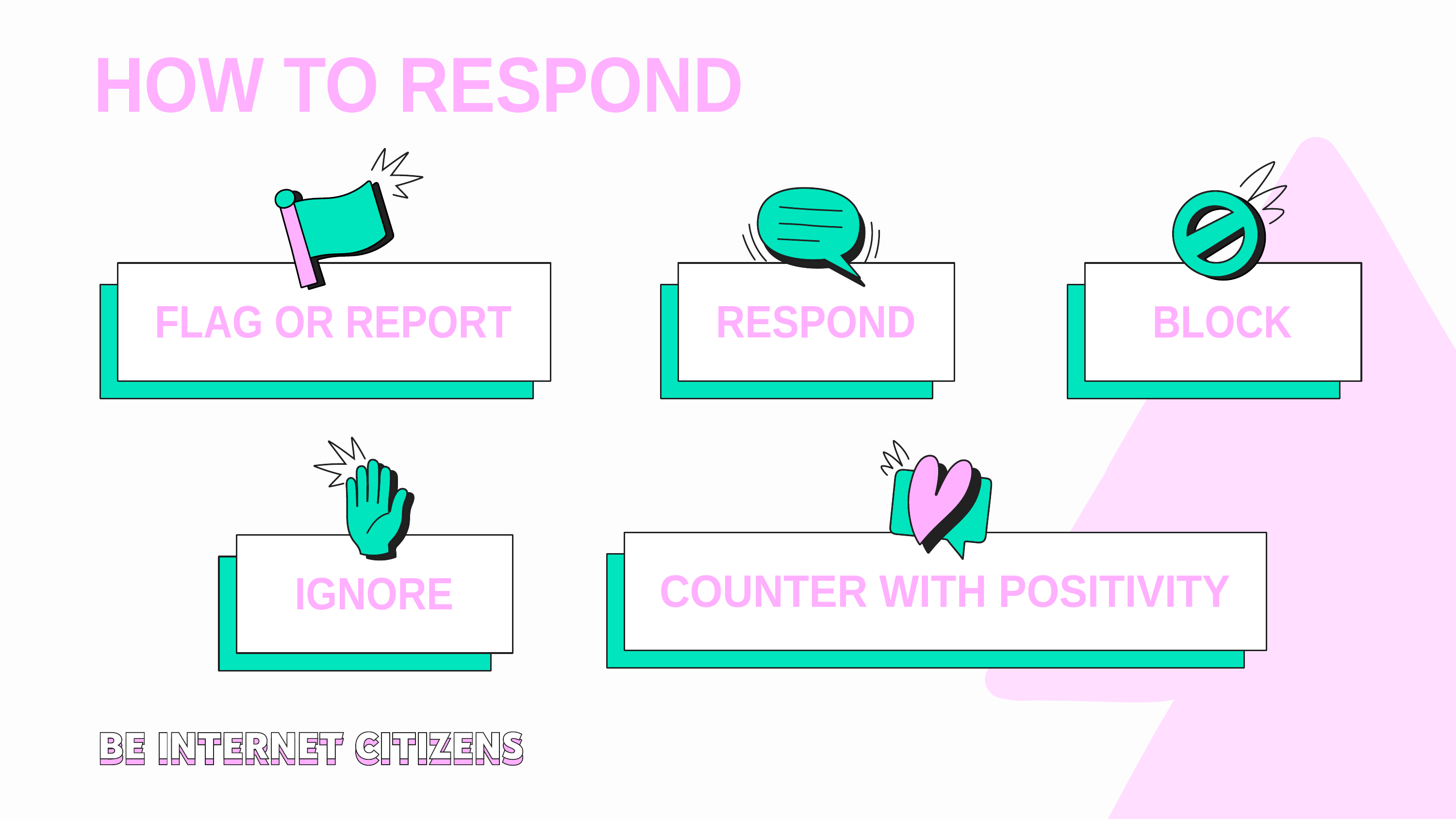

HOW TO RESPOND

FLAG OR REPORT
RESPOND
BLOCK

COUNTER WITH POSITIVITY
IGNORE